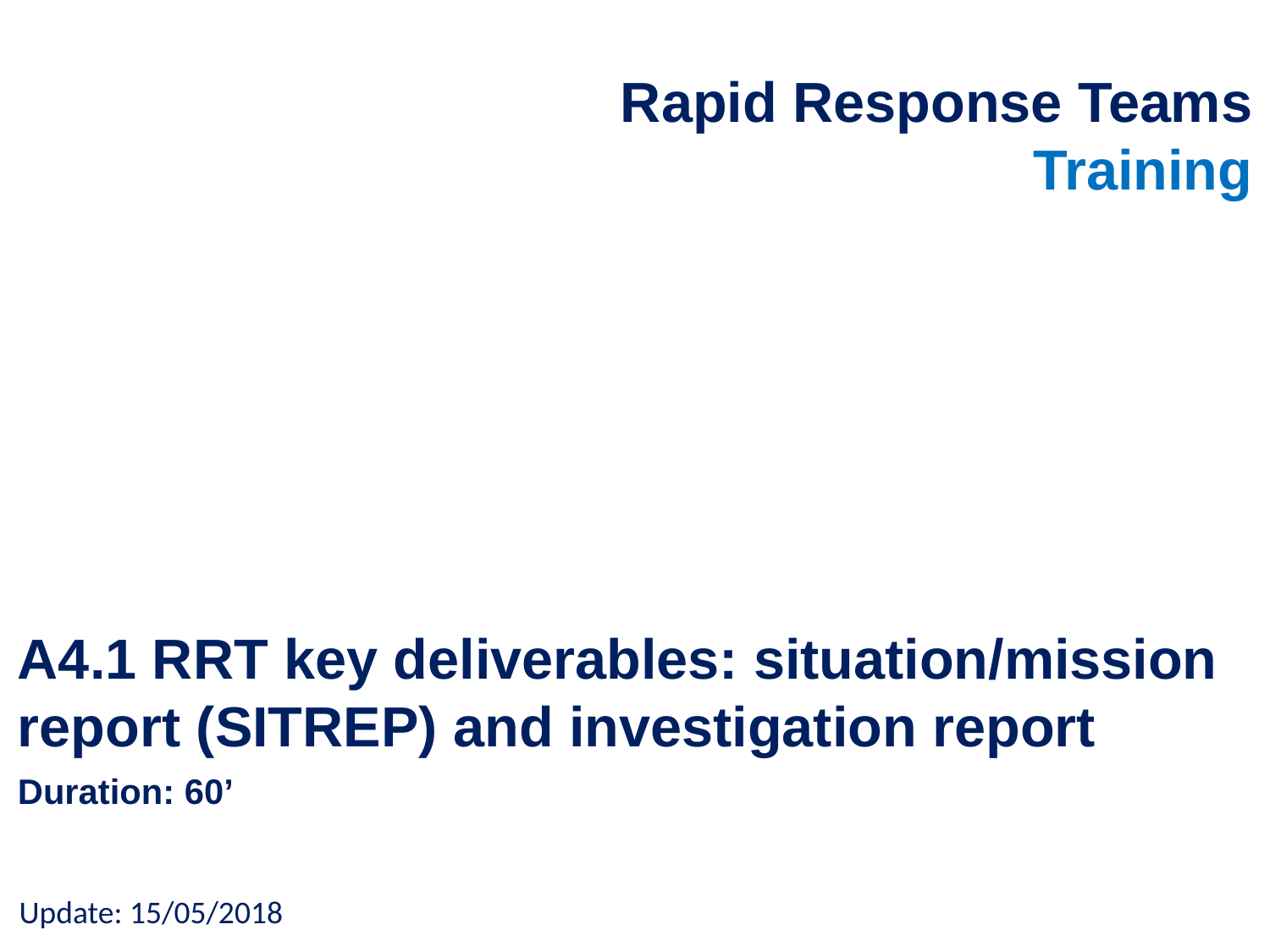

# Rapid Response Teams Training
A4.1 RRT key deliverables: situation/mission report (SITREP) and investigation report
Duration: 60’
Update: 15/05/2018